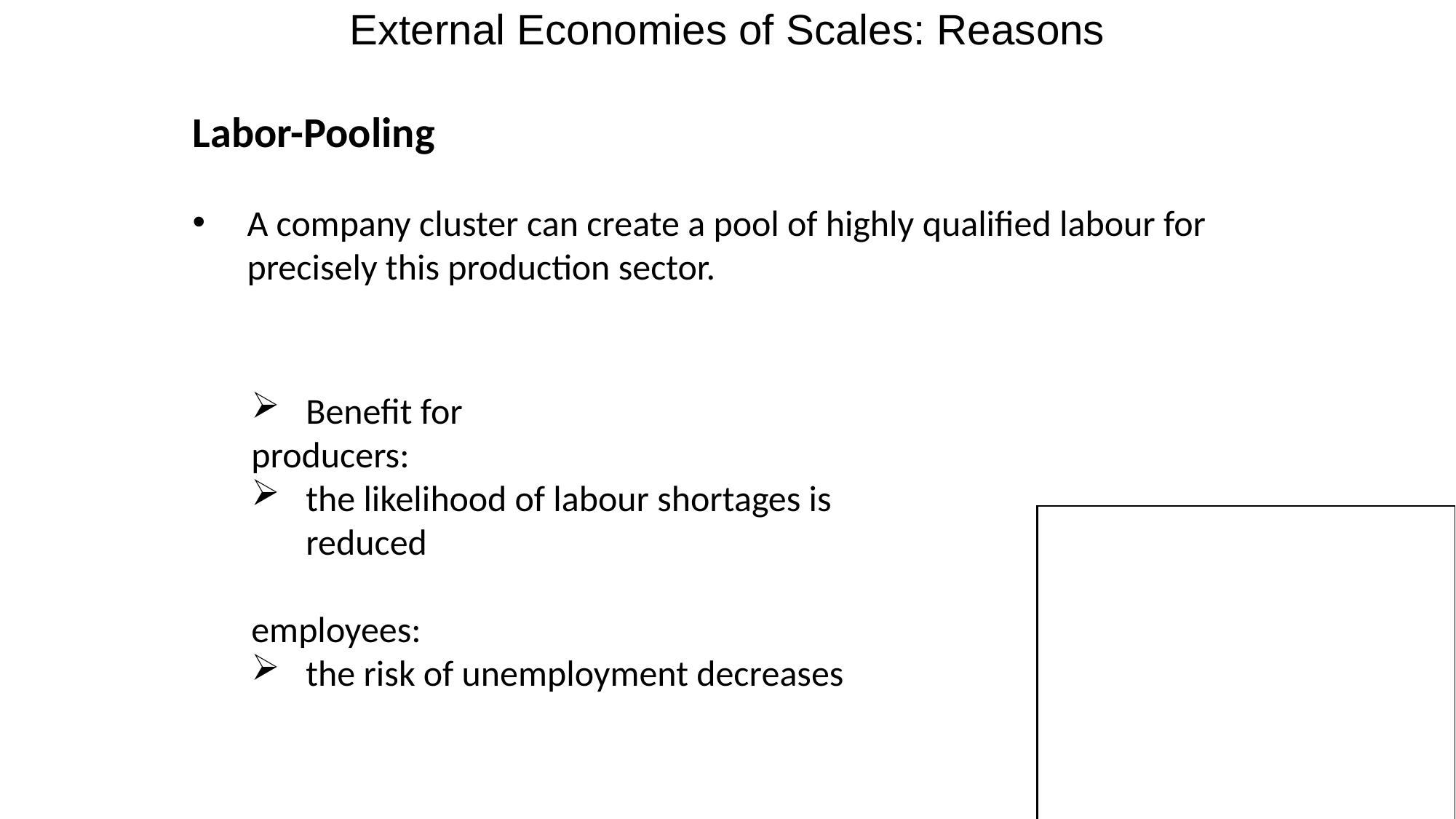

External Economies of Scales: Reasons
Labor-Pooling

A company cluster can create a pool of highly qualified labour for precisely this production sector.
Benefit for
producers:
the likelihood of labour shortages is reduced

employees:
the risk of unemployment decreases